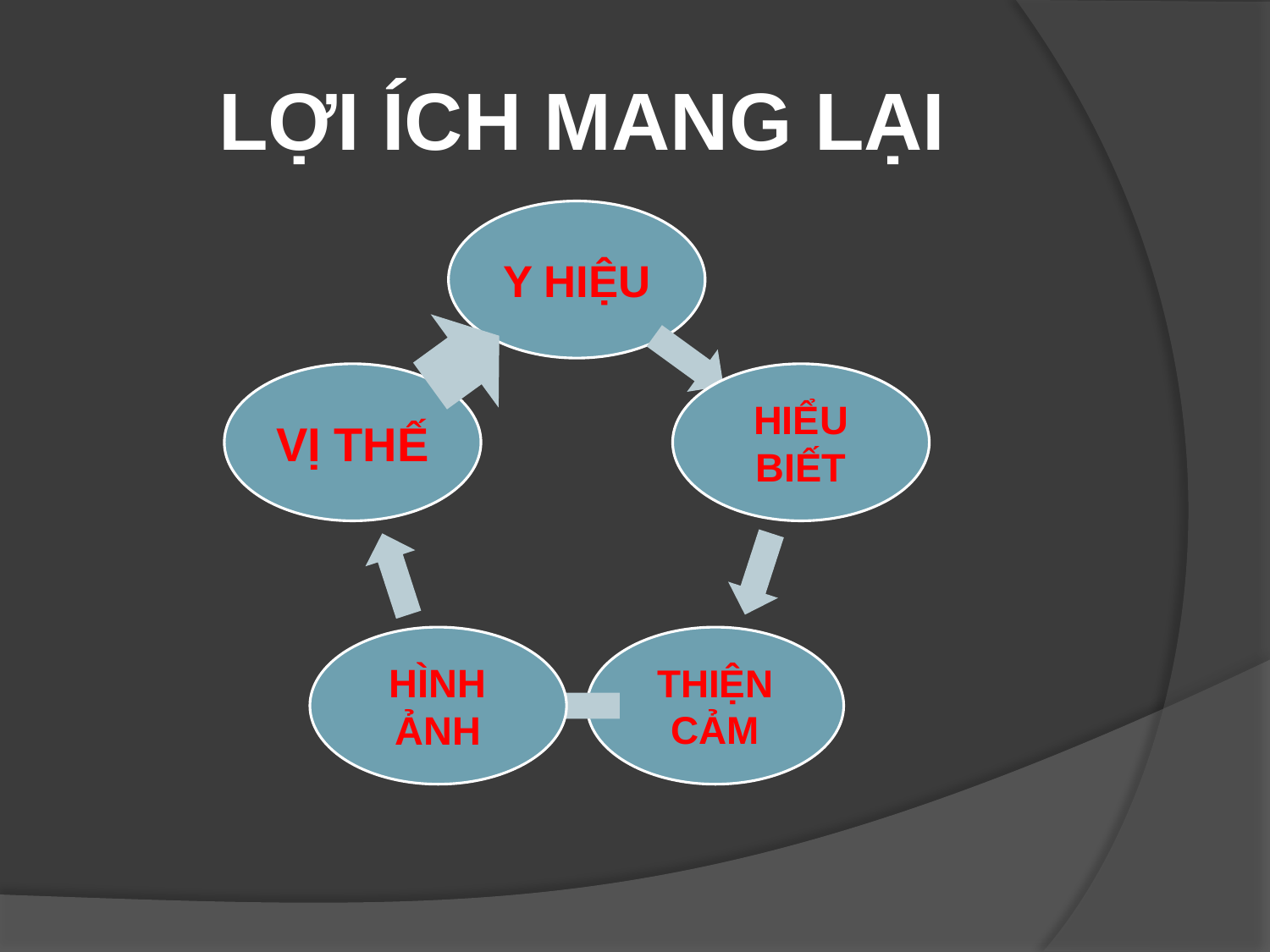

# LỢI ÍCH MANG LẠI
Y HIỆU
HIỂU BIẾT
THIỆN CẢM
HÌNH ẢNH
VỊ THẾ